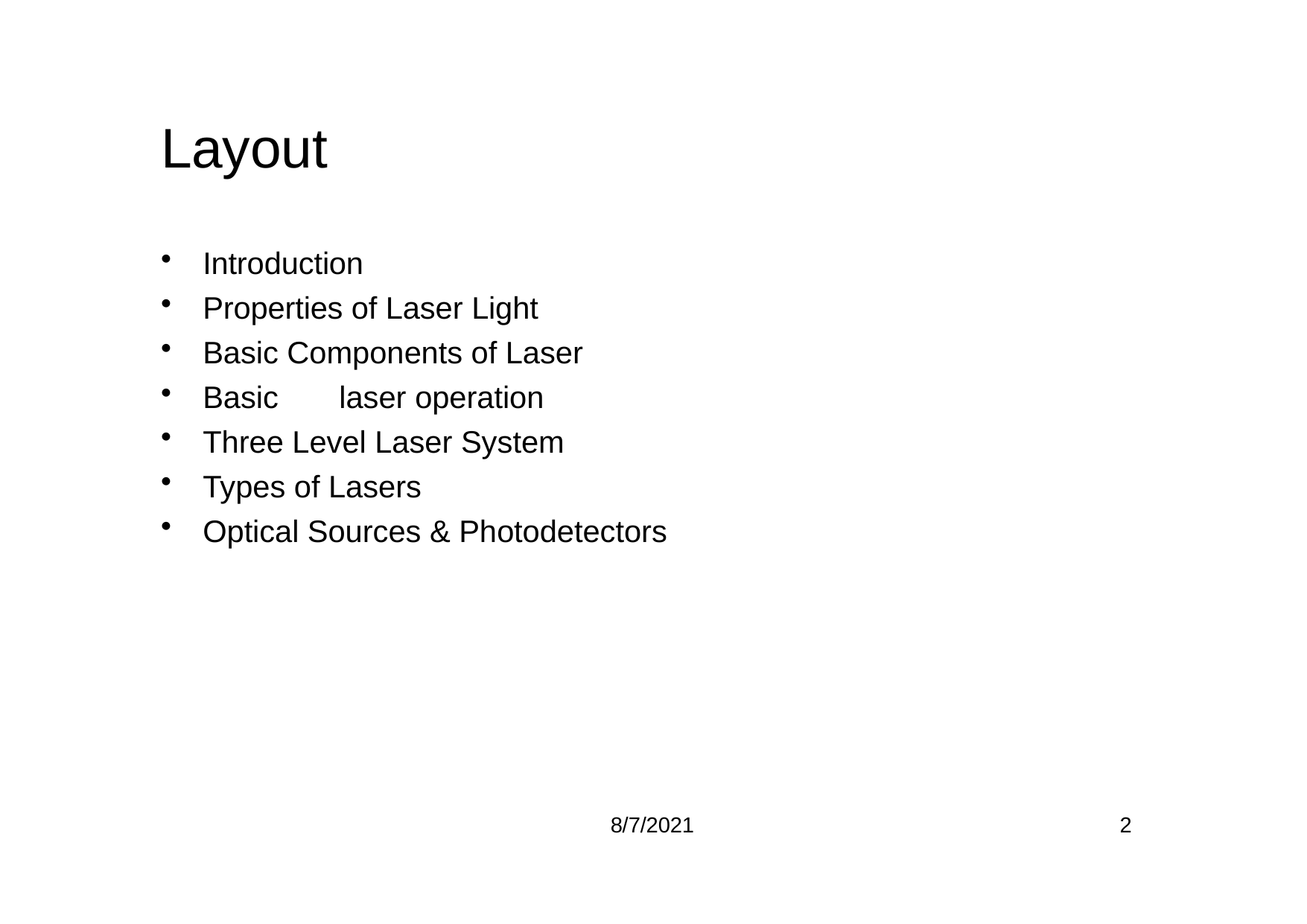

# Layout
Introduction
Properties of Laser Light
Basic Components of Laser
Basic	laser operation
Three Level Laser System
Types of Lasers
Optical Sources & Photodetectors
8/7/2021
2